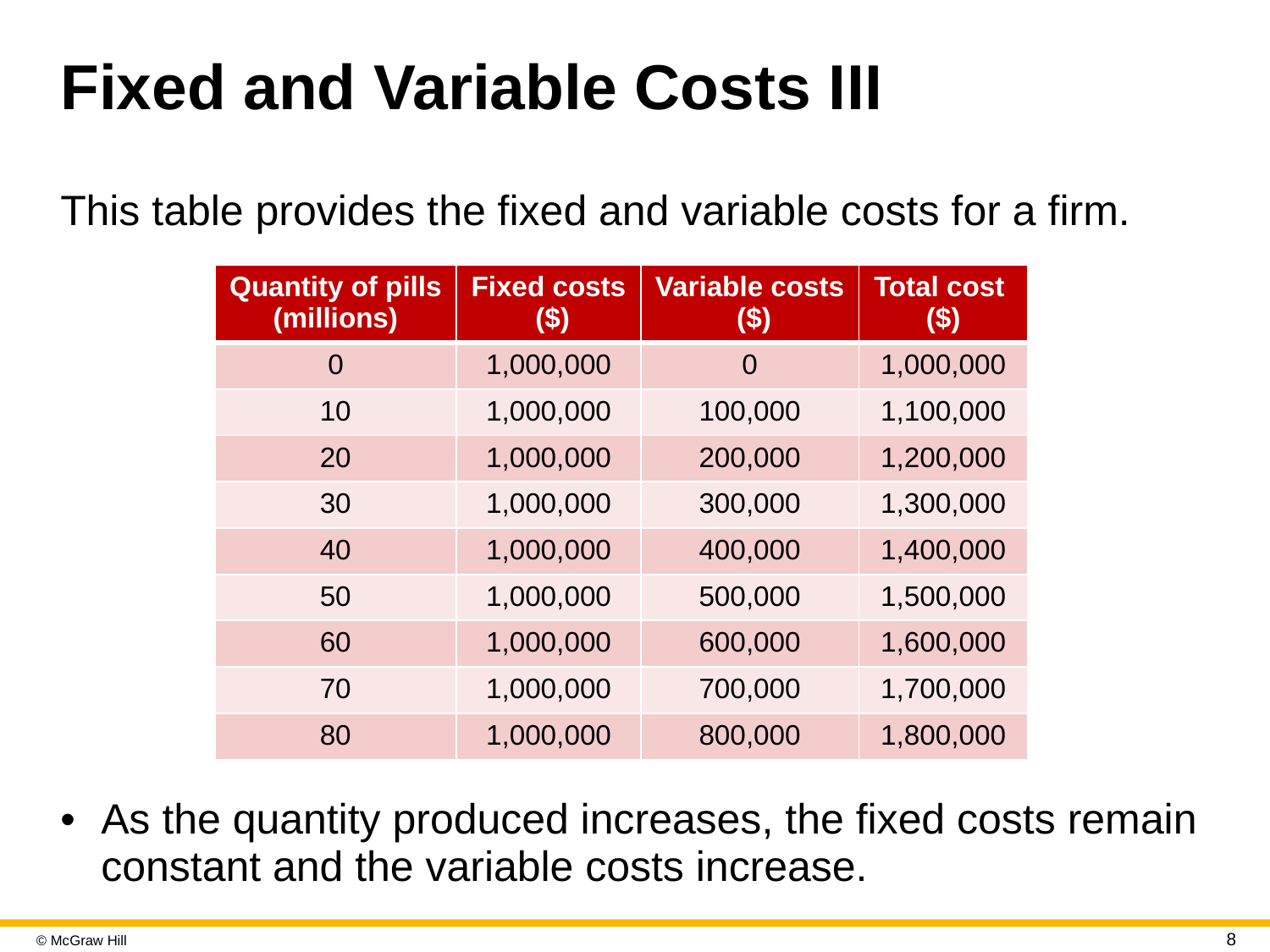

# Fixed and Variable Costs I I I
This table provides the fixed and variable costs for a firm.
| Quantity of pills (millions) | Fixed costs ($) | Variable costs ($) | Total cost ($) |
| --- | --- | --- | --- |
| 0 | 1,000,000 | 0 | 1,000,000 |
| 10 | 1,000,000 | 100,000 | 1,100,000 |
| 20 | 1,000,000 | 200,000 | 1,200,000 |
| 30 | 1,000,000 | 300,000 | 1,300,000 |
| 40 | 1,000,000 | 400,000 | 1,400,000 |
| 50 | 1,000,000 | 500,000 | 1,500,000 |
| 60 | 1,000,000 | 600,000 | 1,600,000 |
| 70 | 1,000,000 | 700,000 | 1,700,000 |
| 80 | 1,000,000 | 800,000 | 1,800,000 |
As the quantity produced increases, the fixed costs remain constant and the variable costs increase.